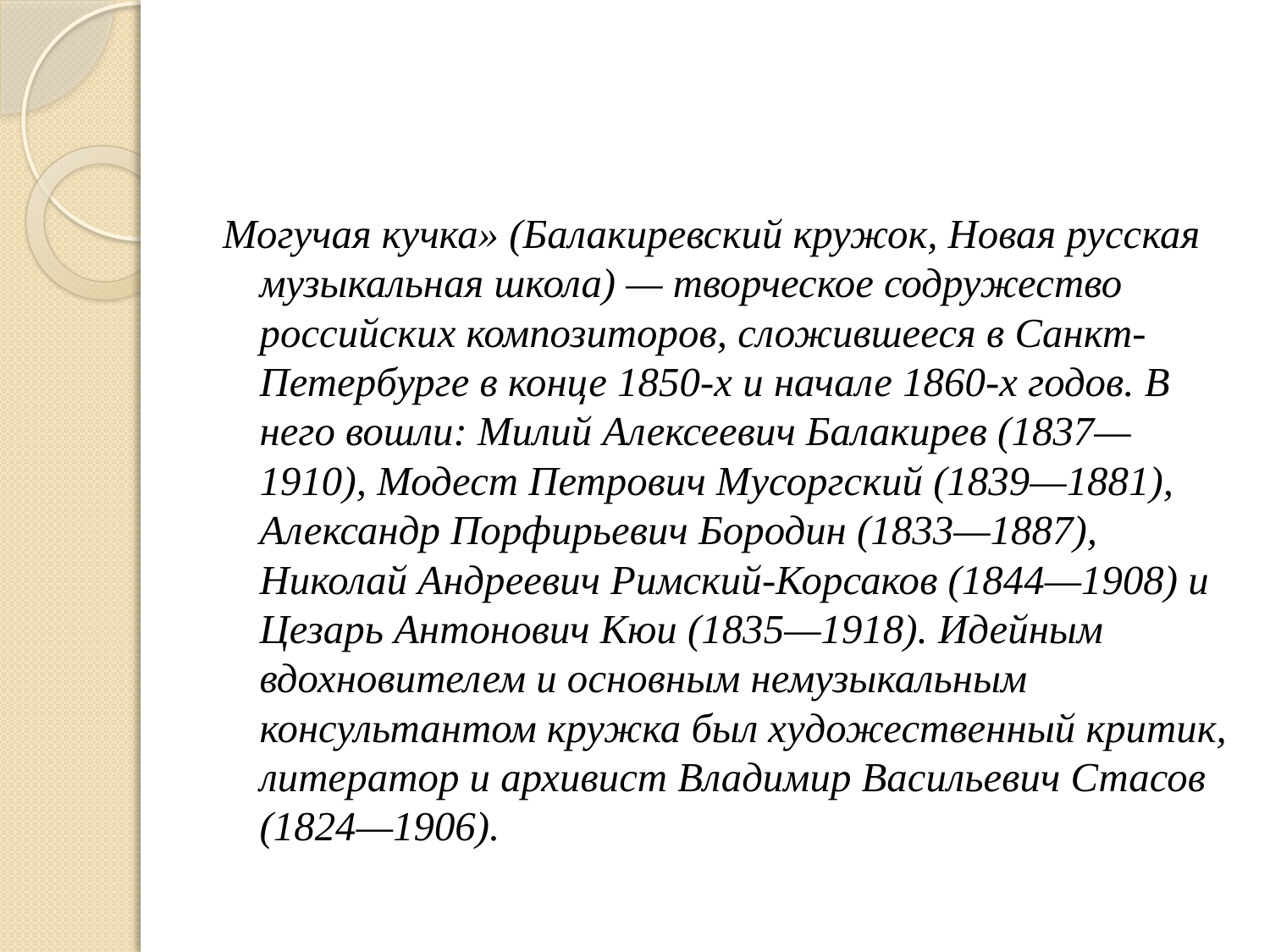

Могучая кучка» (Балакиревский кружок, Новая русская музыкальная школа) — творческое содружество российских композиторов, сложившееся в Санкт-Петербурге в конце 1850-х и начале 1860-х годов. В него вошли: Милий Алексеевич Балакирев (1837—1910), Модест Петрович Мусоргский (1839—1881), Александр Порфирьевич Бородин (1833—1887), Николай Андреевич Римский-Корсаков (1844—1908) и Цезарь Антонович Кюи (1835—1918). Идейным вдохновителем и основным немузыкальным консультантом кружка был художественный критик, литератор и архивист Владимир Васильевич Стасов (1824—1906).